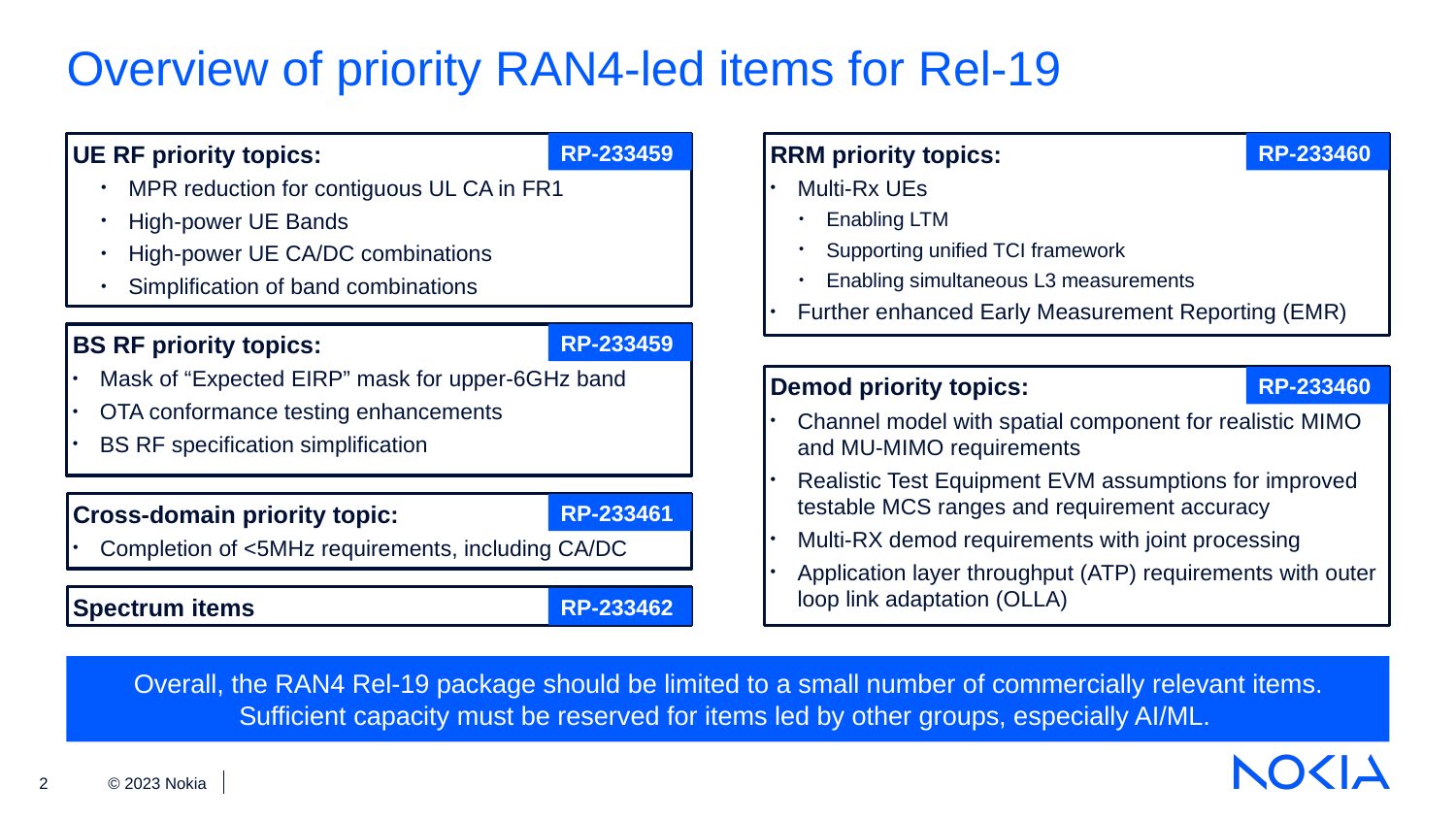

Overview of priority RAN4-led items for Rel-19
RP-233459
RP-233460
RRM priority topics:
Multi-Rx UEs​
Enabling LTM​
Supporting unified TCI framework​
Enabling simultaneous L3 measurements​
Further enhanced Early Measurement Reporting (EMR)​
UE RF priority topics:
MPR reduction for contiguous UL CA in FR1
High-power UE Bands
High-power UE CA/DC combinations
Simplification of band combinations

BS RF priority topics:
Mask of “Expected EIRP” mask for upper-6GHz band
OTA conformance testing enhancements
BS RF specification simplification

RP-233459
Demod priority topics:
Channel model with spatial component for realistic MIMO and MU-MIMO requirements​
Realistic Test Equipment EVM assumptions for improved testable MCS ranges and requirement accuracy​
Multi-RX demod requirements with joint processing ​
Application layer throughput (ATP) requirements with outer loop link adaptation (OLLA)​
RP-233460
Cross-domain priority topic:
Completion of <5MHz requirements, including CA/DC

RP-233461
Spectrum items
RP-233462
Overall, the RAN4 Rel-19 package should be limited to a small number of commercially relevant items.
Sufficient capacity must be reserved for items led by other groups, especially AI/ML.